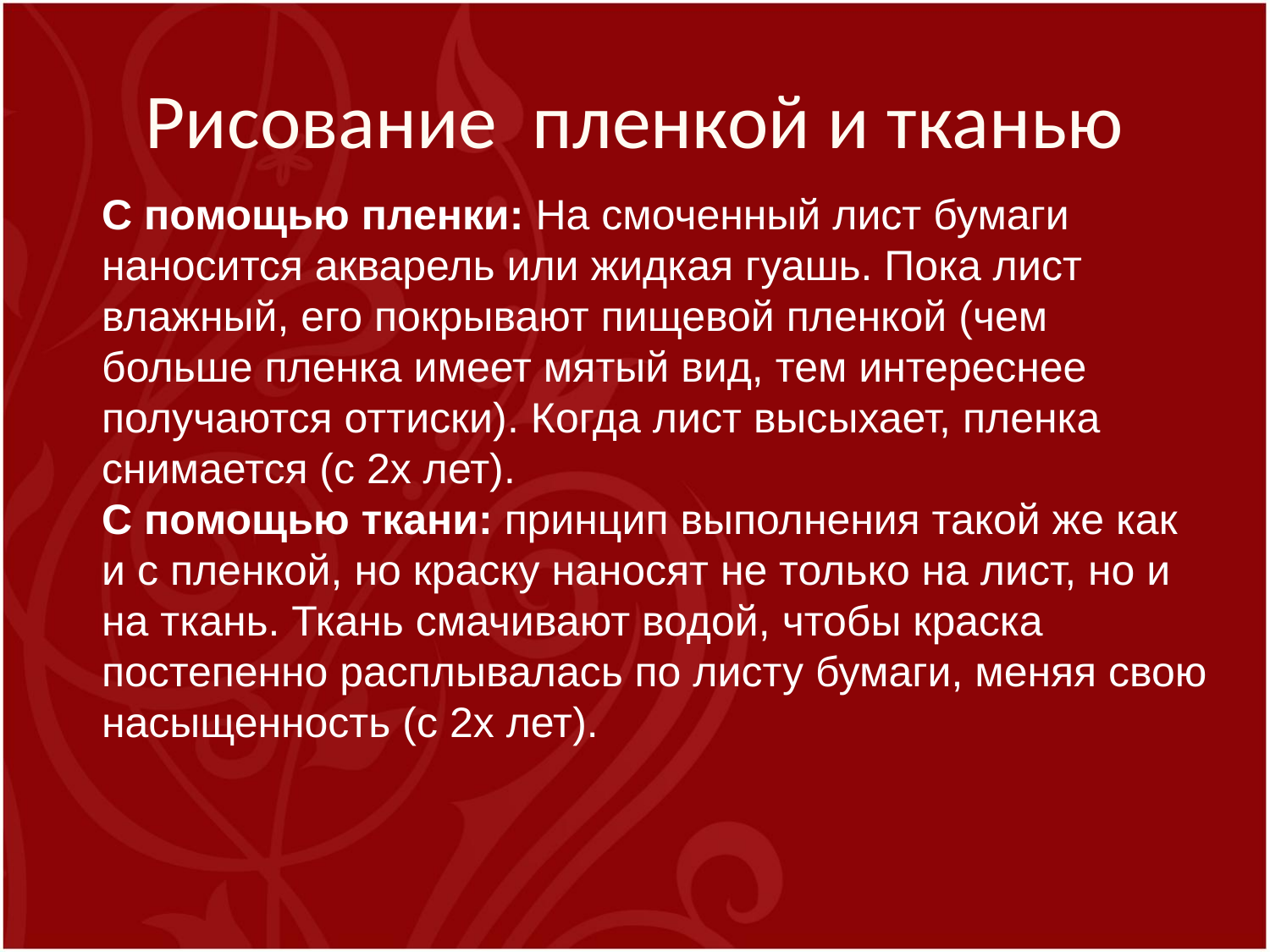

# Рисование  пленкой и тканью
С помощью пленки: На смоченный лист бумаги наносится акварель или жидкая гуашь. Пока лист влажный, его покрывают пищевой пленкой (чем больше пленка имеет мятый вид, тем интереснее получаются оттиски). Когда лист высыхает, пленка снимается (с 2х лет).
С помощью ткани: принцип выполнения такой же как и с пленкой, но краску наносят не только на лист, но и на ткань. Ткань смачивают водой, чтобы краска постепенно расплывалась по листу бумаги, меняя свою насыщенность (с 2х лет).